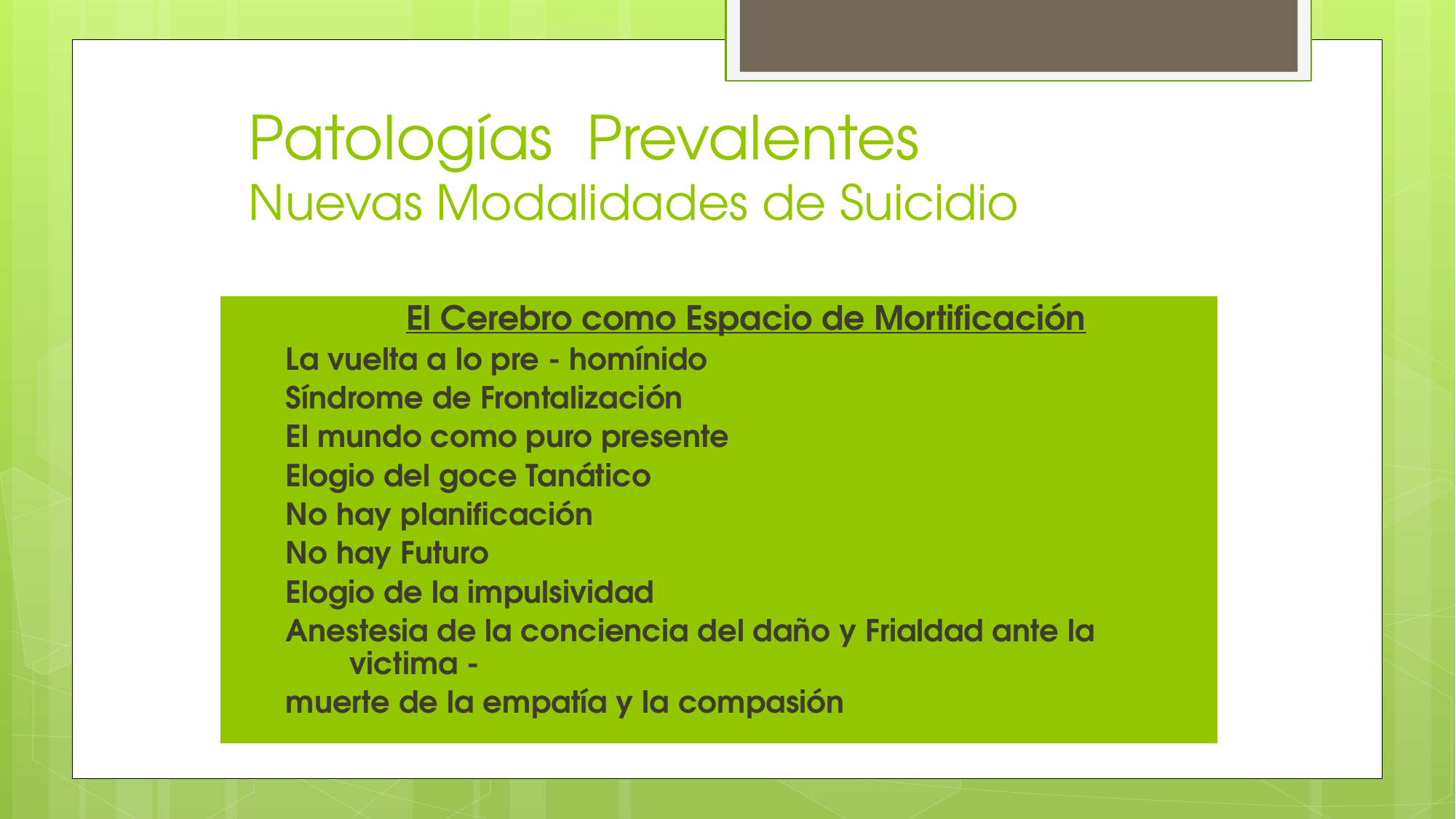

# Patologías  Prevalentes Nuevas Modalidades de Suicidio
El Cerebro como Espacio de Mortificación
La vuelta a lo pre - homínido
Síndrome de Frontalización
El mundo como puro presente
Elogio del goce Tanático
No hay planificación
No hay Futuro
Elogio de la impulsividad
Anestesia de la conciencia del daño y Frialdad ante la victima -
muerte de la empatía y la compasión